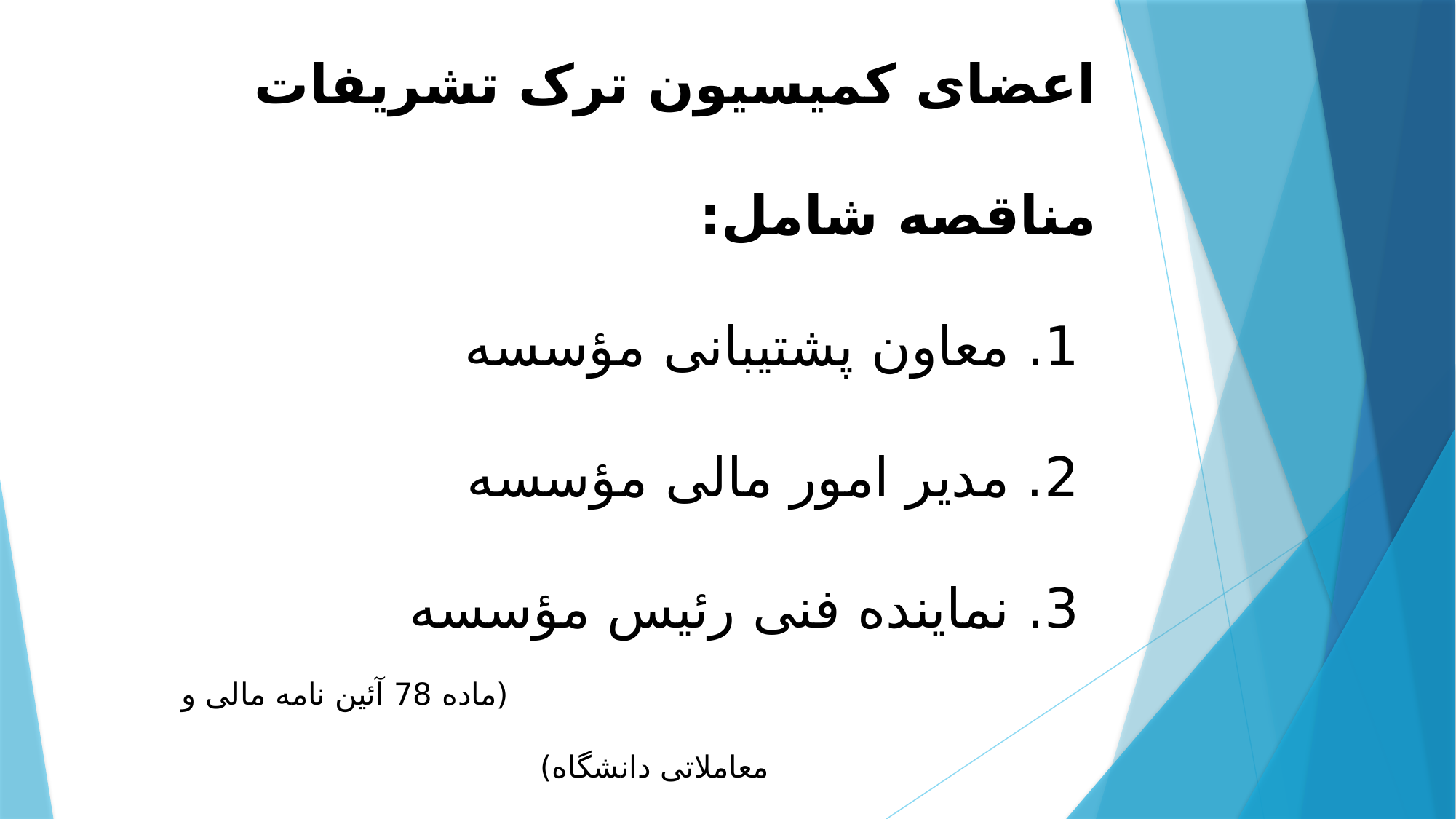

اعضای کمیسیون ترک تشریفات مناقصه شامل:
 1. معاون پشتیبانی مؤسسه
 2. مدیر امور مالی مؤسسه
 3. نماینده فنی رئیس مؤسسه
                           (ماده 78 آئین نامه مالی و معاملاتی دانشگاه)